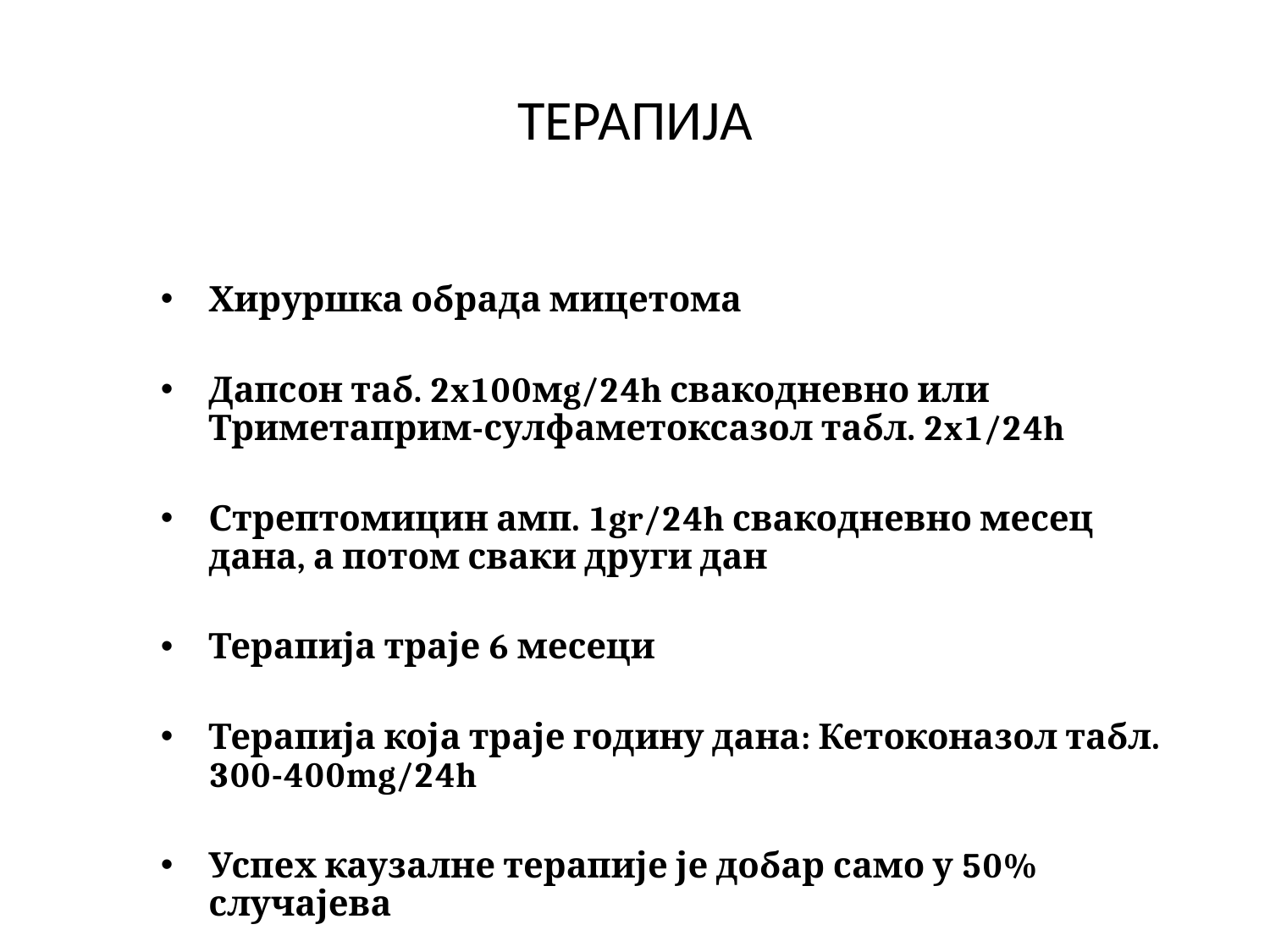

# ТЕРАПИЈА
Хируршка обрада мицетома

Дапсон таб. 2x100мg/24h свакодневно или Триметаприм-сулфаметоксазол табл. 2x1/24h

Стрептомицин амп. 1gr/24h свакодневно месец дана, а потом сваки други дан

Терапија траје 6 месеци

Терапија која траје годину дана: Кетоконазол табл. 300-400mg/24h

Успех каузалне терапије је добар само у 50% случајева